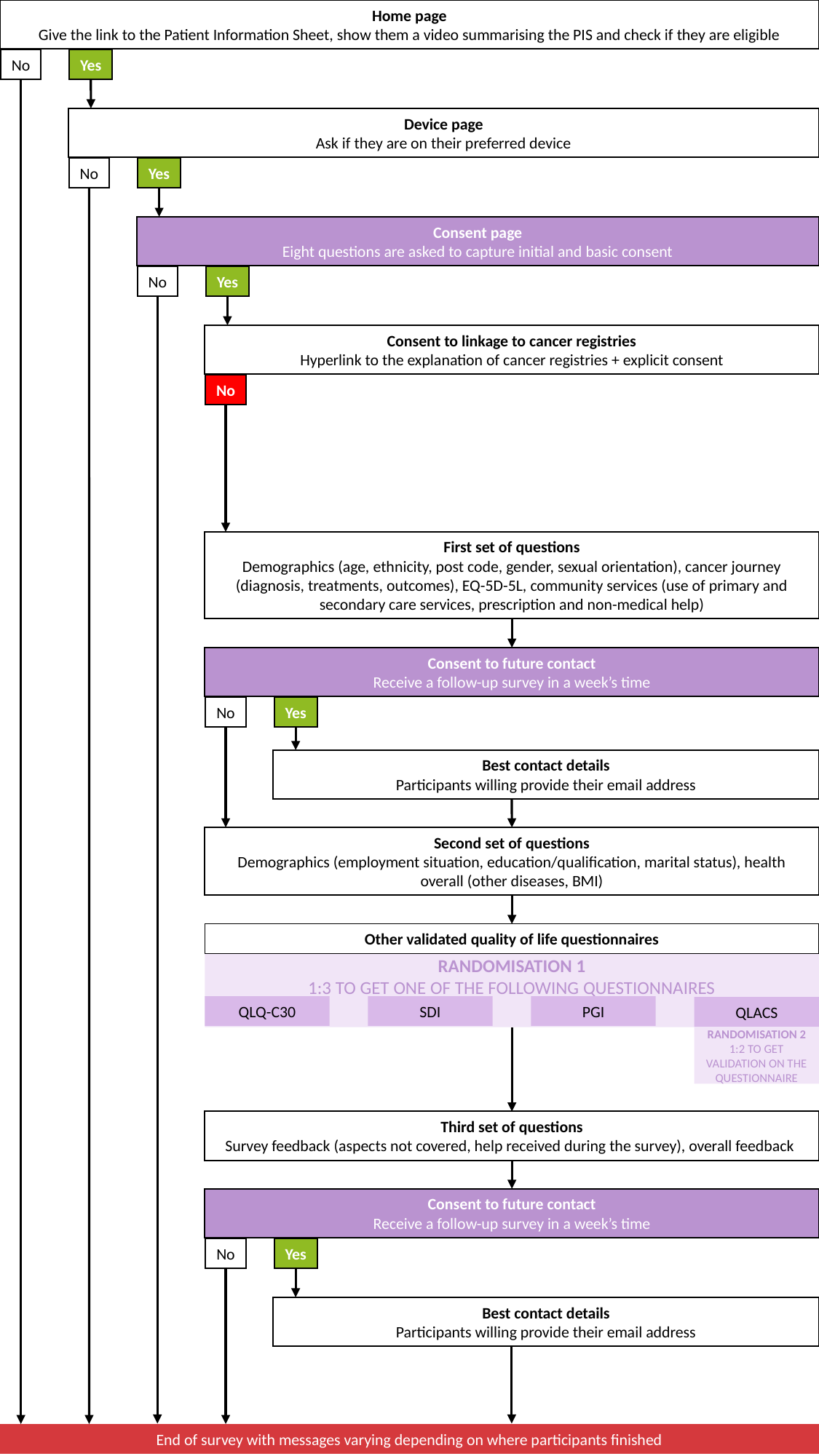

Home page
Give the link to the Patient Information Sheet, show them a video summarising the PIS and check if they are eligible
No
Yes
Device page
Ask if they are on their preferred device
No
Yes
Consent page
Eight questions are asked to capture initial and basic consent
No
Yes
Consent to linkage to cancer registries
Hyperlink to the explanation of cancer registries + explicit consent
No
First set of questions
Demographics (age, ethnicity, post code, gender, sexual orientation), cancer journey (diagnosis, treatments, outcomes), EQ-5D-5L, community services (use of primary and secondary care services, prescription and non-medical help)
Consent to future contact
Receive a follow-up survey in a week’s time
No
Yes
Best contact details
Participants willing provide their email address
Second set of questions
Demographics (employment situation, education/qualification, marital status), health overall (other diseases, BMI)
Other validated quality of life questionnaires
RANDOMISATION 1
1:3 to get one of the following questionnaires
QLQ-C30
SDI
PGI
QLACS
RANDOMISATION 2
1:2 to get validation on the questionnaire
Third set of questions
Survey feedback (aspects not covered, help received during the survey), overall feedback
Consent to future contact
Receive a follow-up survey in a week’s time
No
Yes
Best contact details
Participants willing provide their email address
End of survey with messages varying depending on where participants finished